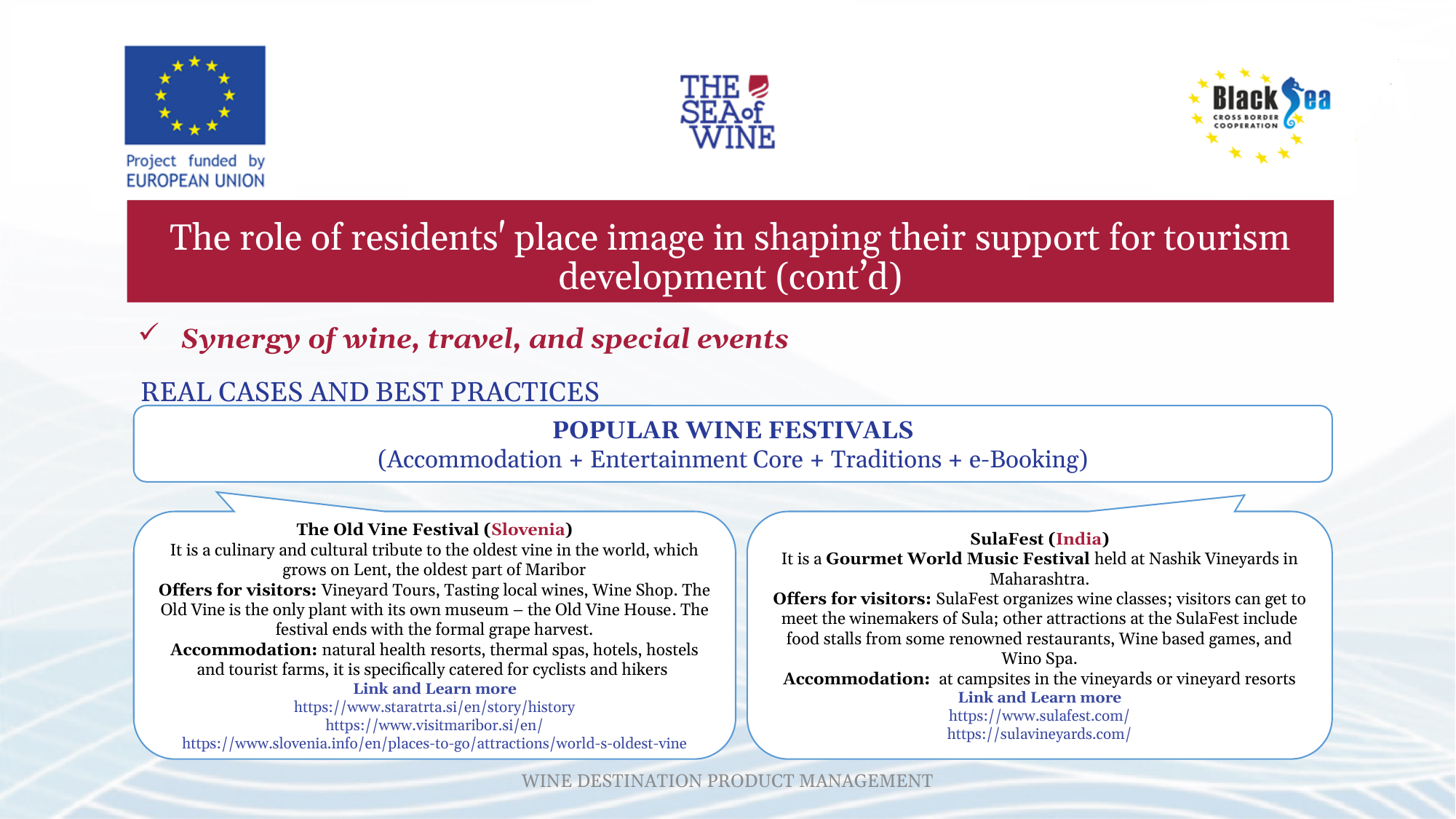

# The role of residents' place image in shaping their support for tourism development (cont’d)
Synergy of wine, travel, and special events
real cases and best practices
Popular wine festivals
(Accommodation + Entertainment Core + Traditions + e-Booking)
The Old Vine Festival (Slovenia)
It is a culinary and cultural tribute to the oldest vine in the world, which grows on Lent, the oldest part of Maribor
Offers for visitors: Vineyard Tours, Tasting local wines, Wine Shop. The Old Vine is the only plant with its own museum – the Old Vine House. The festival ends with the formal grape harvest.
Accommodation: natural health resorts, thermal spas, hotels, hostels and tourist farms, it is specifically catered for cyclists and hikers
Link and Learn more
https://www.staratrta.si/en/story/history
https://www.visitmaribor.si/en/
https://www.slovenia.info/en/places-to-go/attractions/world-s-oldest-vine
SulaFest (India)
It is a Gourmet World Music Festival held at Nashik Vineyards in Maharashtra.
Offers for visitors: SulaFest organizes wine classes; visitors can get to meet the winemakers of Sula; other attractions at the SulaFest include food stalls from some renowned restaurants, Wine based games, and Wino Spa.
Accommodation:  at campsites in the vineyards or vineyard resorts
Link and Learn more
https://www.sulafest.com/
https://sulavineyards.com/
WINE DESTINATION PRODUCT MANAGEMENT